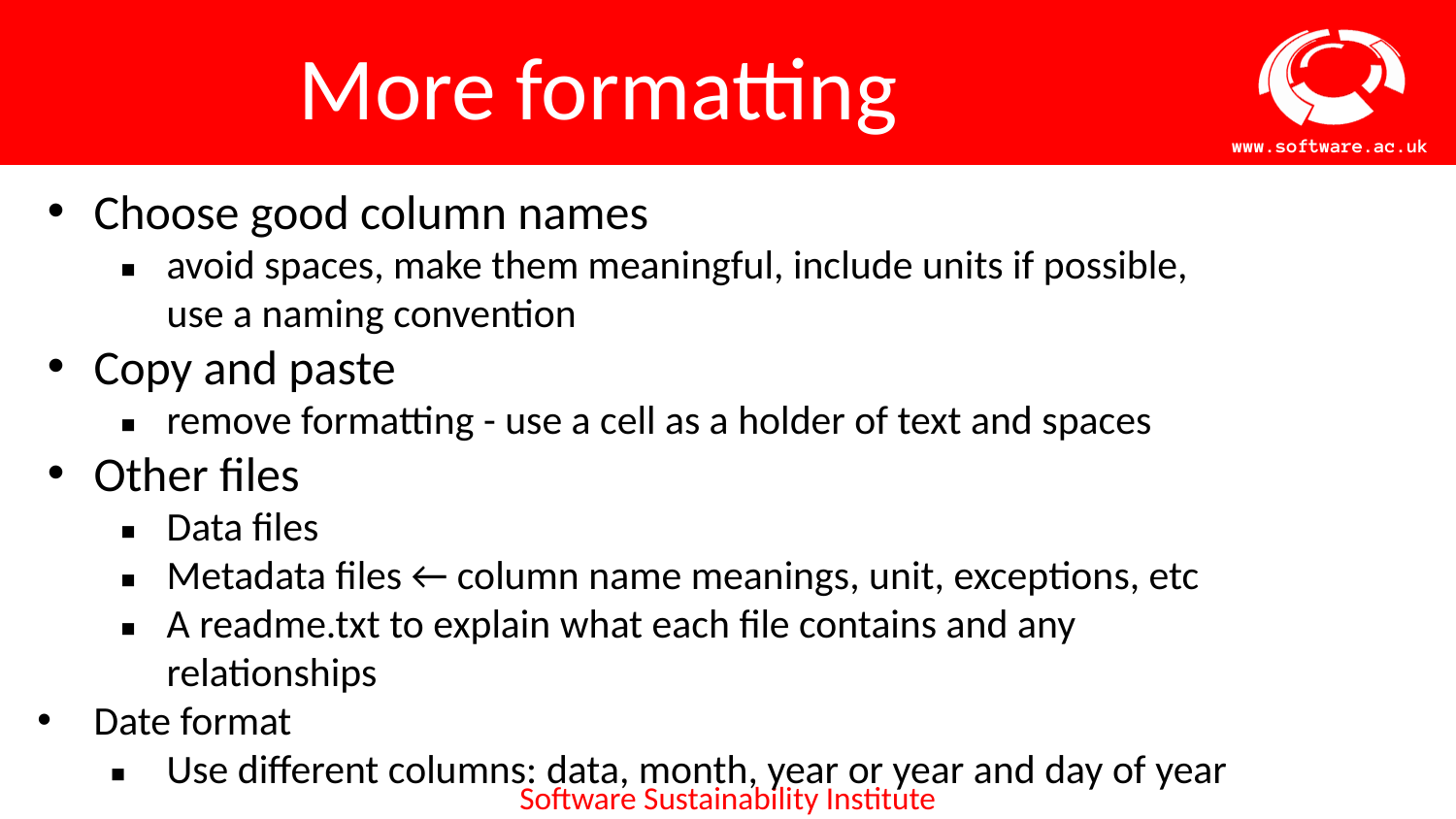

# More formatting
Choose good column names
avoid spaces, make them meaningful, include units if possible, use a naming convention
Copy and paste
remove formatting - use a cell as a holder of text and spaces
Other files
Data files
Metadata files ← column name meanings, unit, exceptions, etc
A readme.txt to explain what each file contains and any relationships
Date format
Use different columns: data, month, year or year and day of year